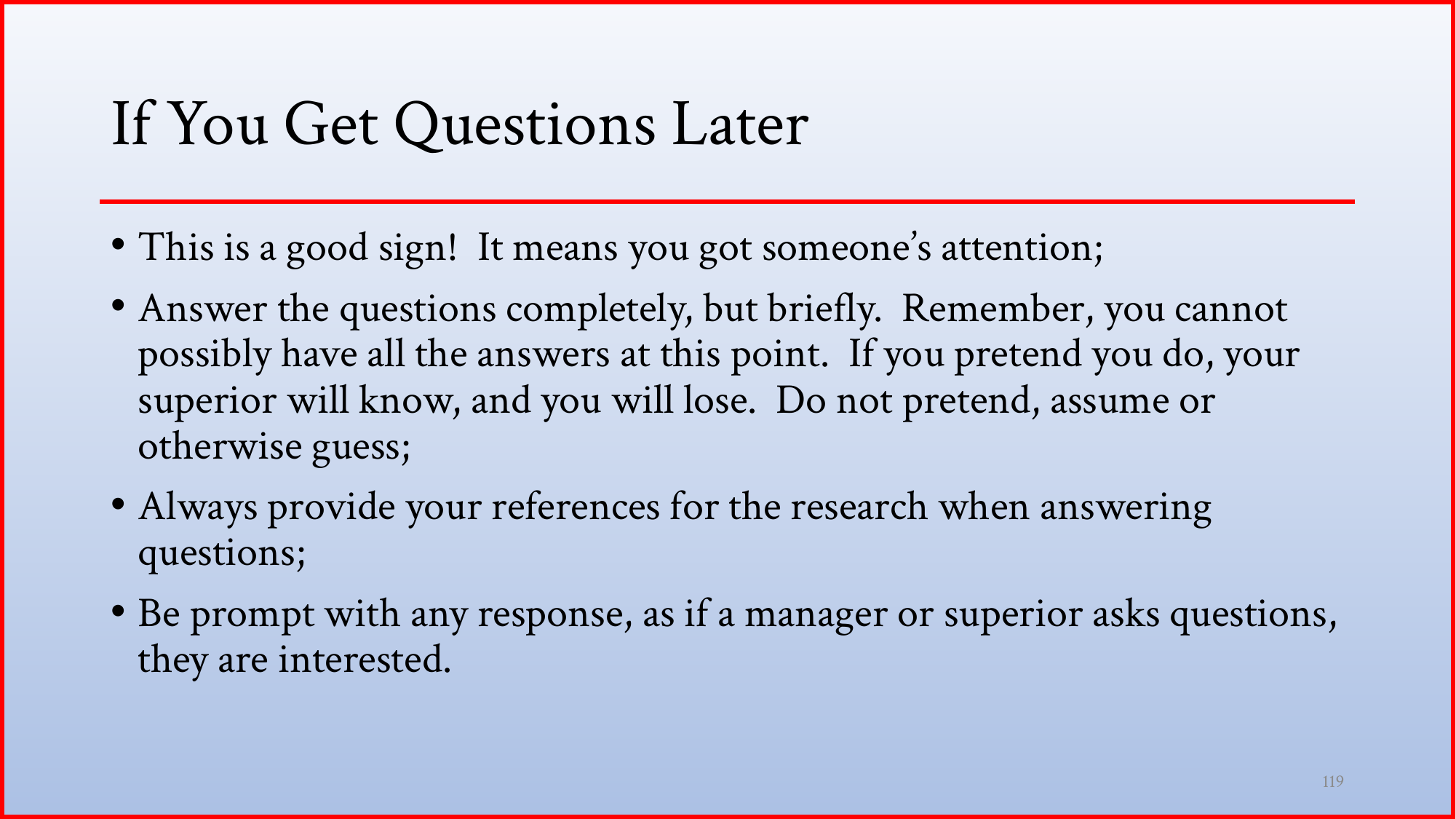

# If You Get Questions Later
This is a good sign!  It means you got someone’s attention;
Answer the questions completely, but briefly.  Remember, you cannot possibly have all the answers at this point.  If you pretend you do, your superior will know, and you will lose.  Do not pretend, assume or otherwise guess;
Always provide your references for the research when answering questions;
Be prompt with any response, as if a manager or superior asks questions, they are interested.
119